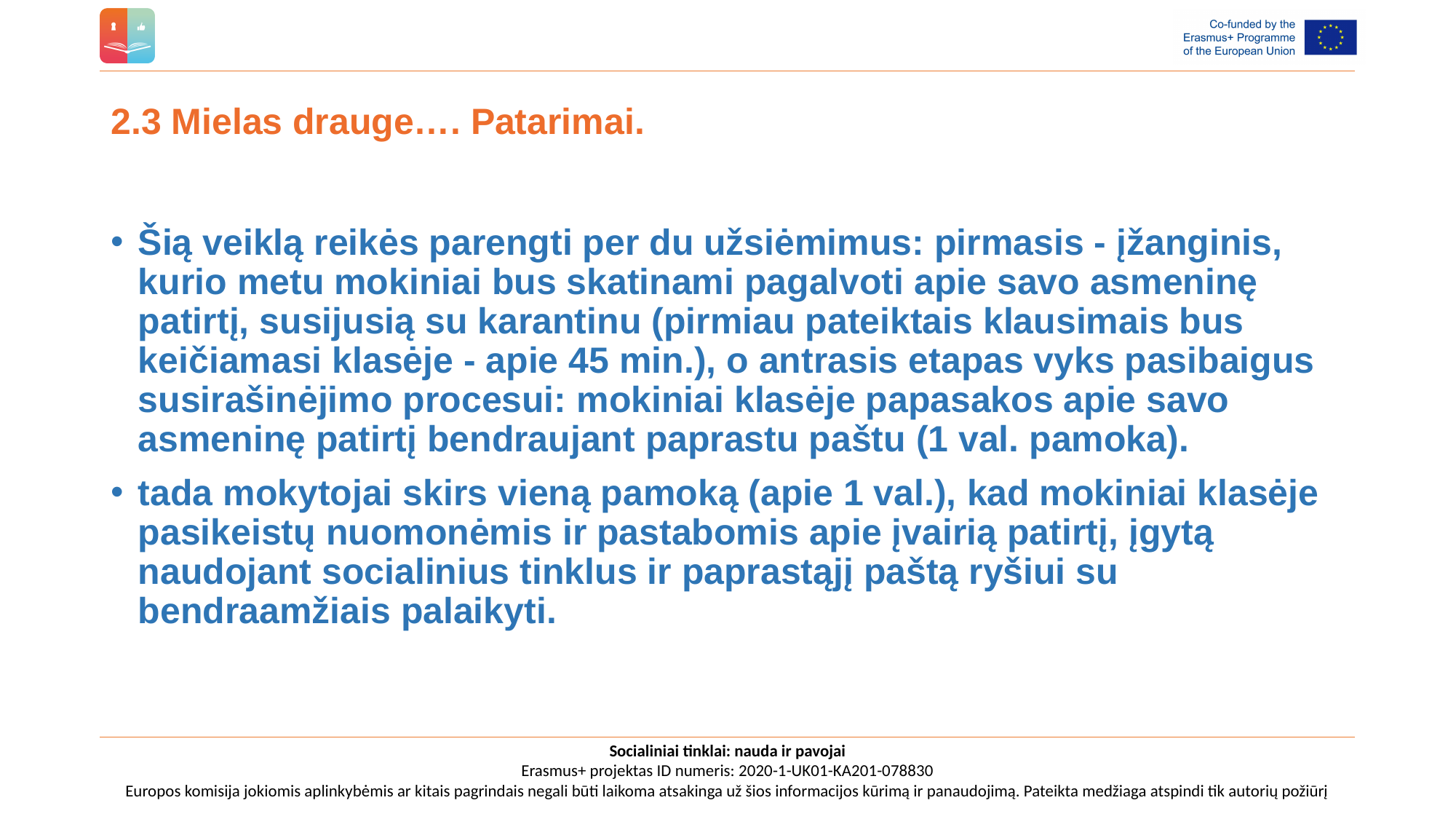

# 2.3 Mielas drauge…. Patarimai.
Šią veiklą reikės parengti per du užsiėmimus: pirmasis - įžanginis, kurio metu mokiniai bus skatinami pagalvoti apie savo asmeninę patirtį, susijusią su karantinu (pirmiau pateiktais klausimais bus keičiamasi klasėje - apie 45 min.), o antrasis etapas vyks pasibaigus susirašinėjimo procesui: mokiniai klasėje papasakos apie savo asmeninę patirtį bendraujant paprastu paštu (1 val. pamoka).
tada mokytojai skirs vieną pamoką (apie 1 val.), kad mokiniai klasėje pasikeistų nuomonėmis ir pastabomis apie įvairią patirtį, įgytą naudojant socialinius tinklus ir paprastąjį paštą ryšiui su bendraamžiais palaikyti.

Socialiniai tinklai: nauda ir pavojai
Erasmus+ projektas ID numeris: 2020-1-UK01-KA201-078830
Europos komisija jokiomis aplinkybėmis ar kitais pagrindais negali būti laikoma atsakinga už šios informacijos kūrimą ir panaudojimą. Pateikta medžiaga atspindi tik autorių požiūrį